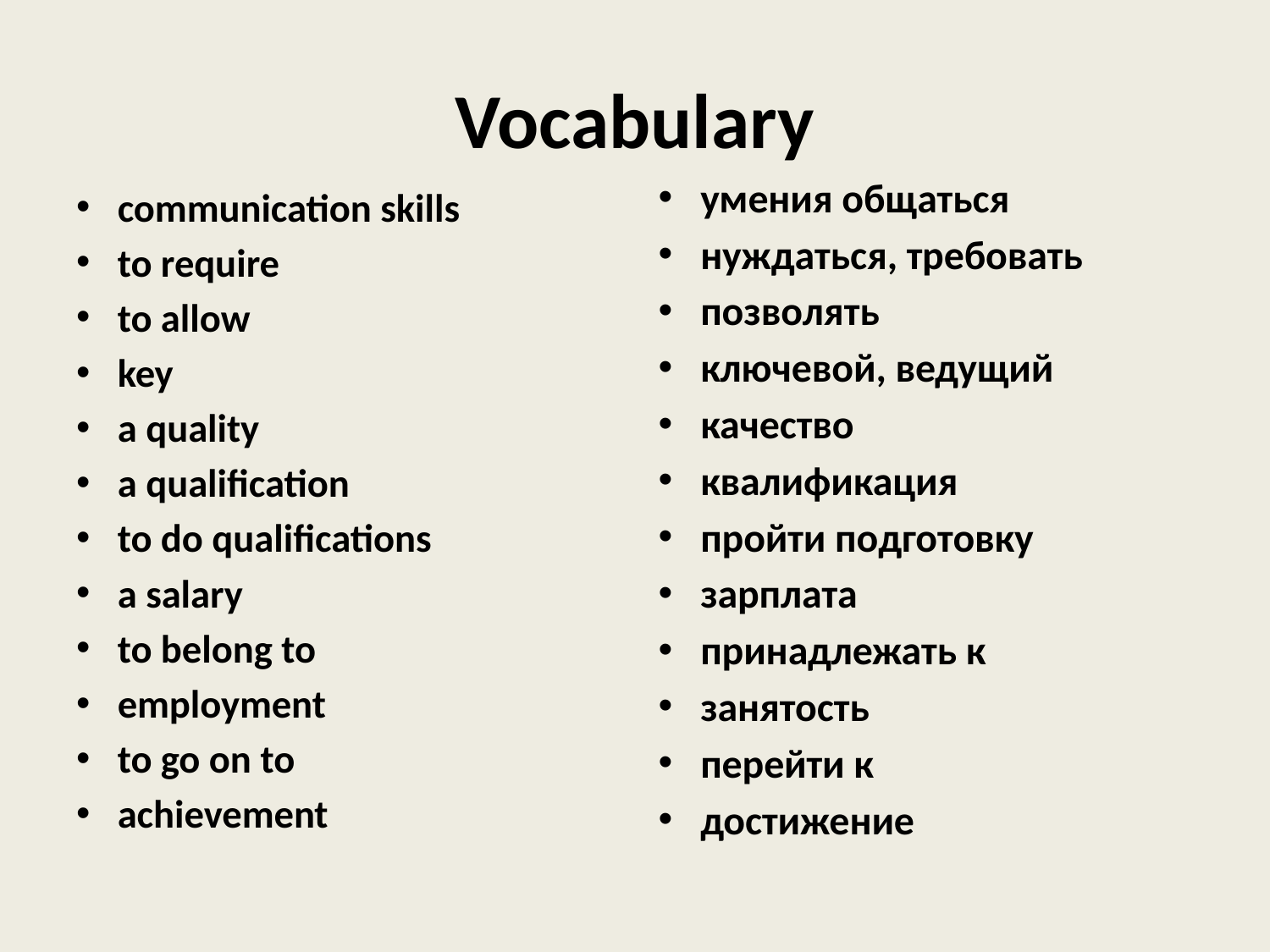

# Vocabulary
умения общаться
нуждаться, требовать
позволять
ключевой, ведущий
качество
квалификация
пройти подготовку
зарплата
принадлежать к
занятость
перейти к
достижение
communication skills
to require
to allow
key
a quality
a qualification
to do qualifications
a salary
to belong to
employment
to go on to
achievement